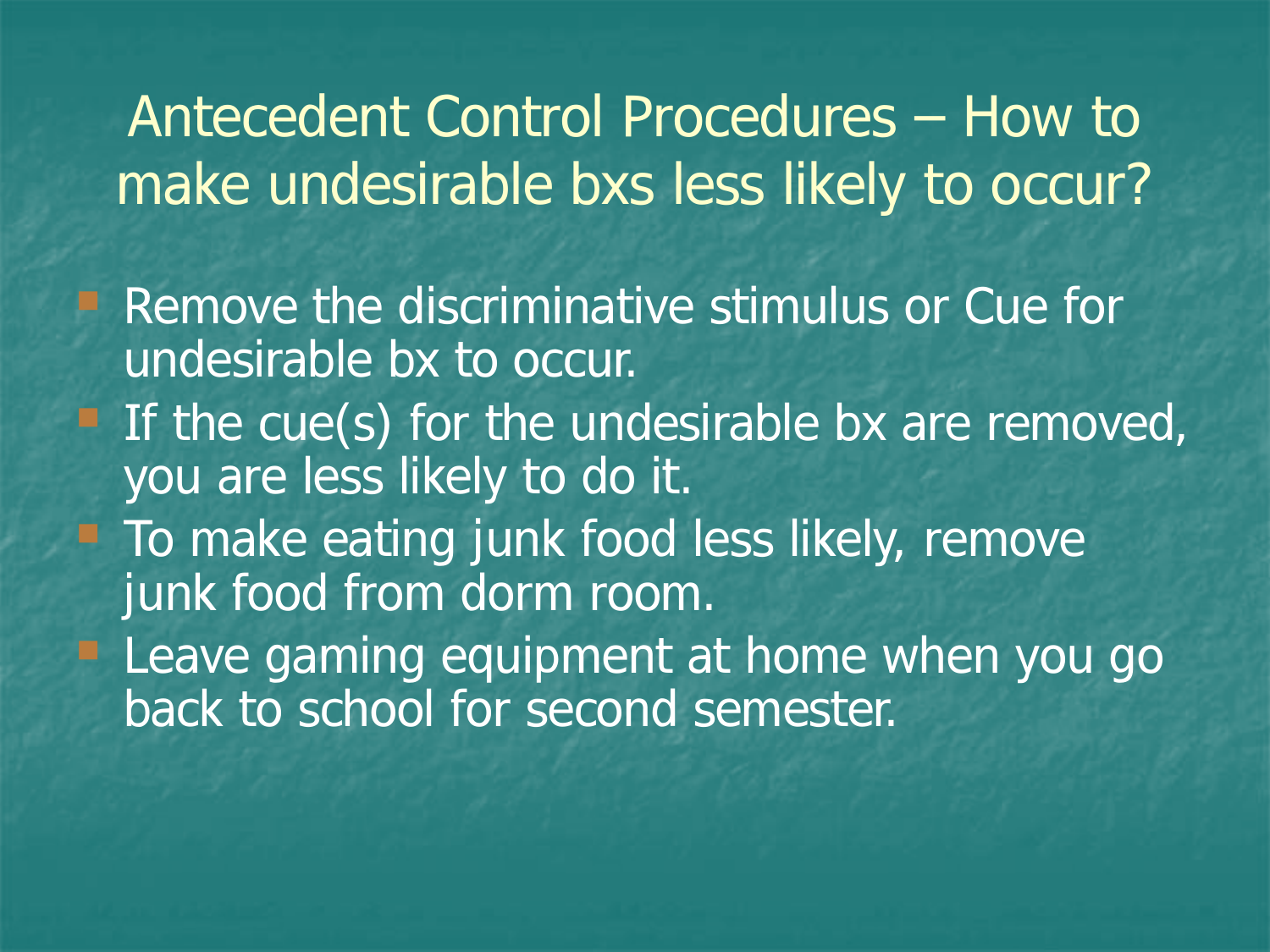

# Antecedent Control Procedures – How to make undesirable bxs less likely to occur?
Remove the discriminative stimulus or Cue for undesirable bx to occur.
If the cue(s) for the undesirable bx are removed, you are less likely to do it.
To make eating junk food less likely, remove junk food from dorm room.
Leave gaming equipment at home when you go back to school for second semester.